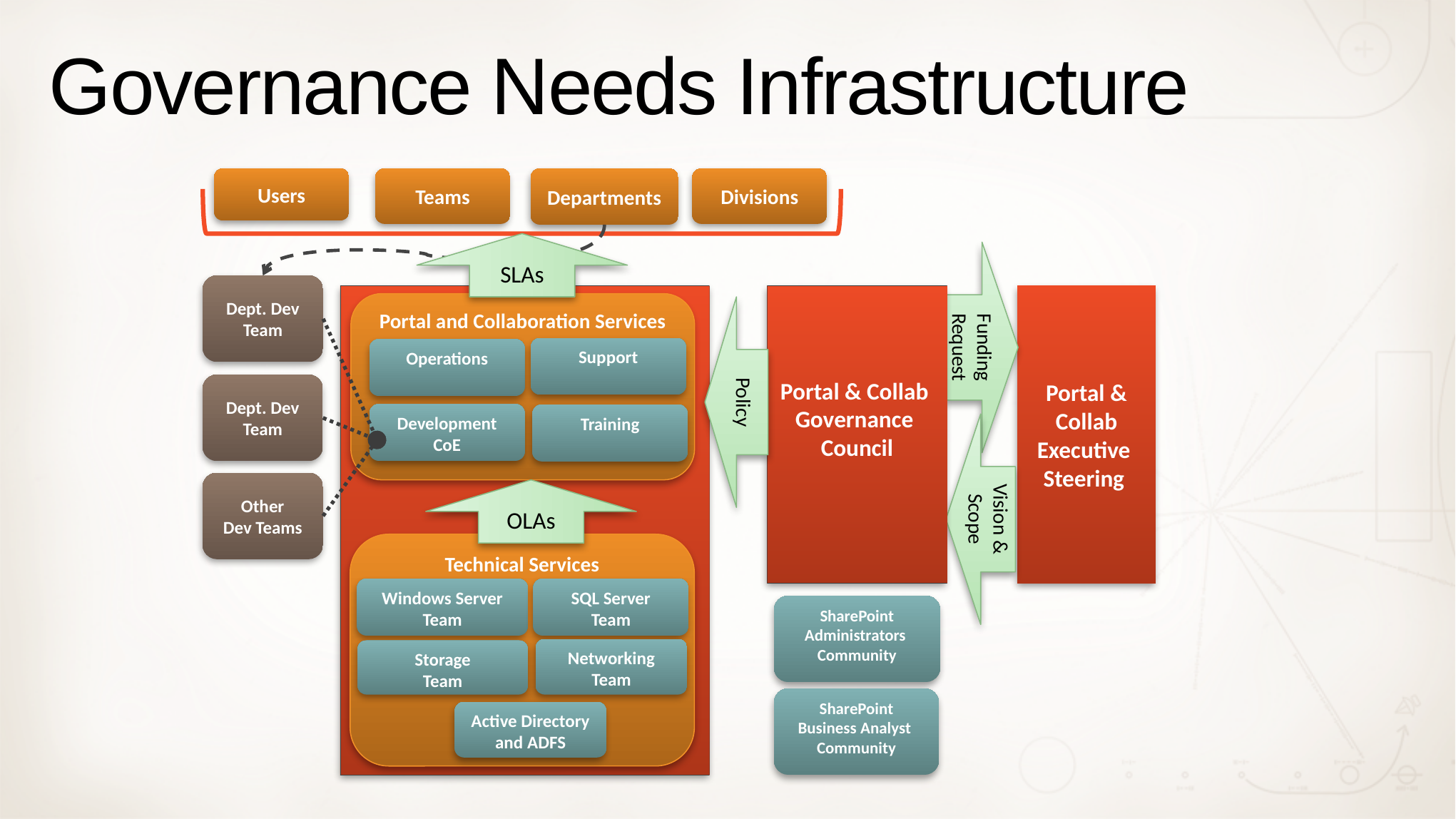

# Governance Needs Infrastructure

Users
Teams
Divisions
Departments
Dept. Dev Team
Dept. Dev Team
Other
Dev Teams
SLAs

Portal and Collaboration Services
Support
Operations
Development
CoE
Training
OLAs
Technical Services

Windows Server Team
SQL Server
Team
Networking
Team
Storage
Team
Active Directory and ADFS
Funding Request
Portal & Collab
Executive
Steering
Vision & Scope
Portal & Collab
Governance
Council

Policy
SharePoint Administrators
Community
SharePoint Business Analyst
Community